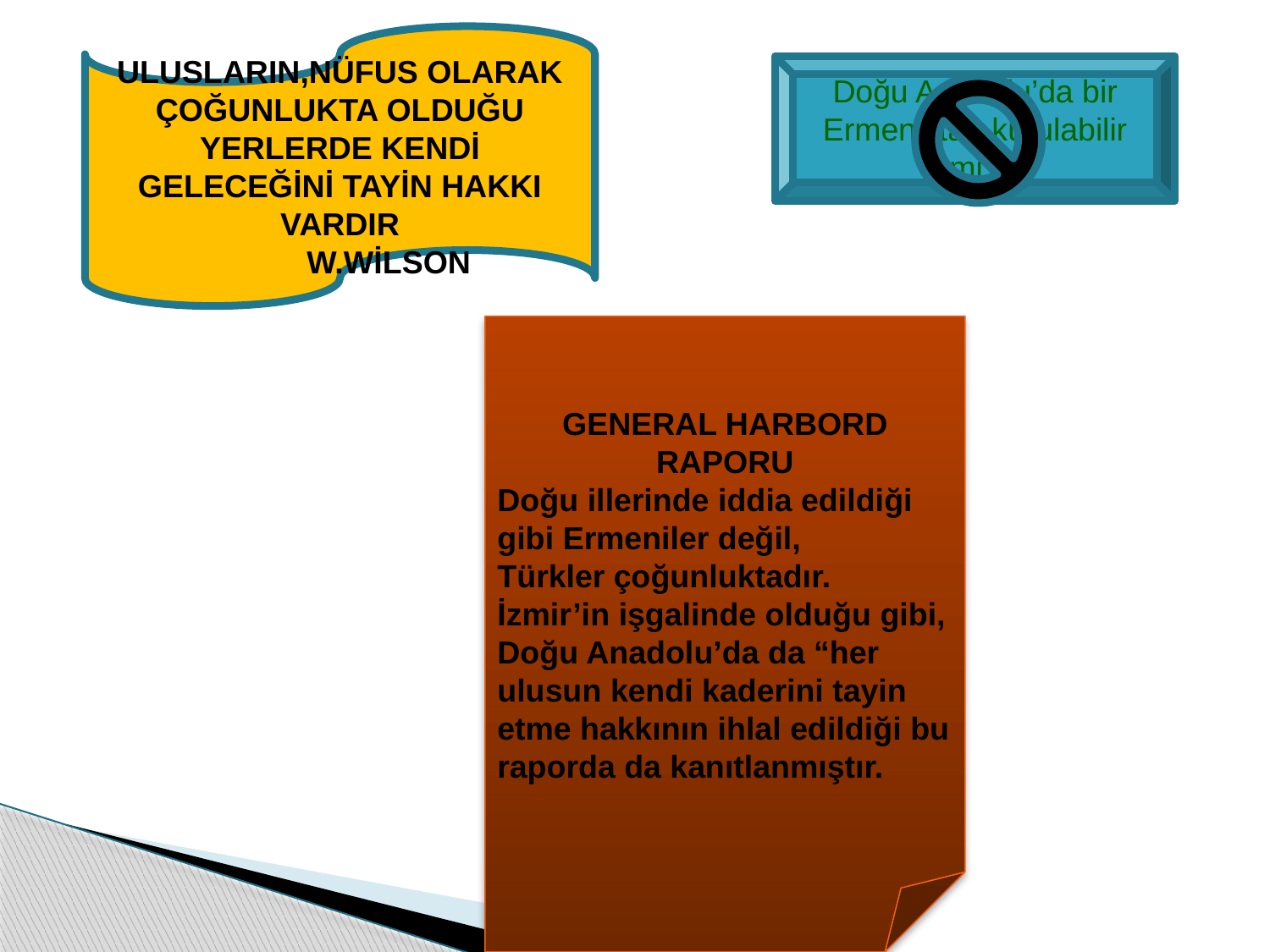

ULUSLARIN,NÜFUS OLARAK ÇOĞUNLUKTA OLDUĞU YERLERDE KENDİ GELECEĞİNİ TAYİN HAKKI VARDIR
           W.WİLSON
Doğu Anadolu’da bir Ermenistan kurulabilir mi?

GENERAL HARBORD RAPORU
Doğu illerinde iddia edildiği gibi Ermeniler değil,
Türkler çoğunluktadır.
İzmir’in işgalinde olduğu gibi, Doğu Anadolu’da da “her ulusun kendi kaderini tayin etme hakkının ihlal edildiği bu raporda da kanıtlanmıştır.